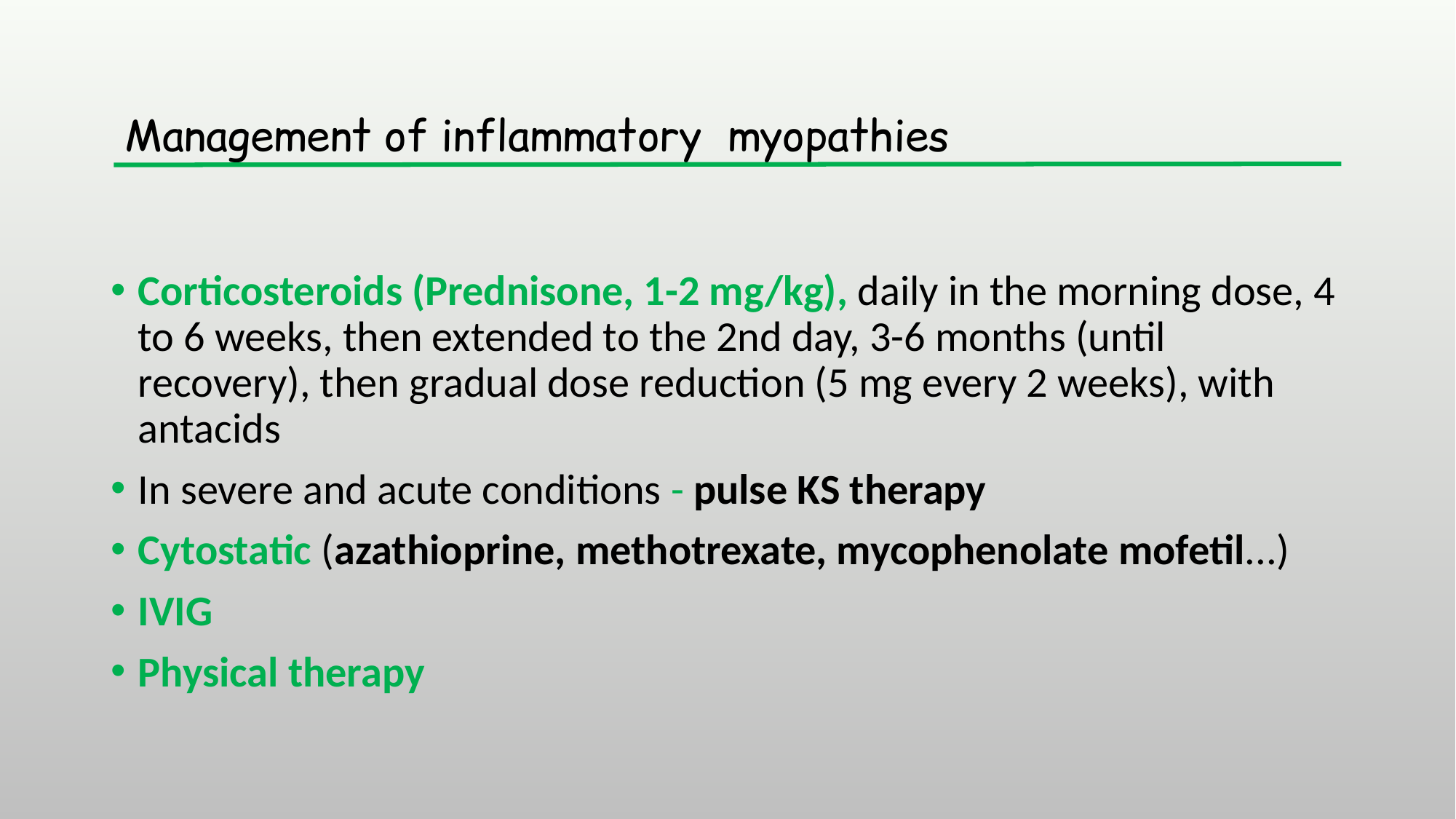

# Management of inflammatory  myopathies
Corticosteroids (Prednisone, 1-2 mg/kg), daily in the morning dose, 4 to 6 weeks, then extended to the 2nd day, 3-6 months (until recovery), then gradual dose reduction (5 mg every 2 weeks), with antacids
In severe and acute conditions - pulse KS therapy
Cytostatic (azathioprine, methotrexate, mycophenolate mofetil...)
IVIG
Physical therapy